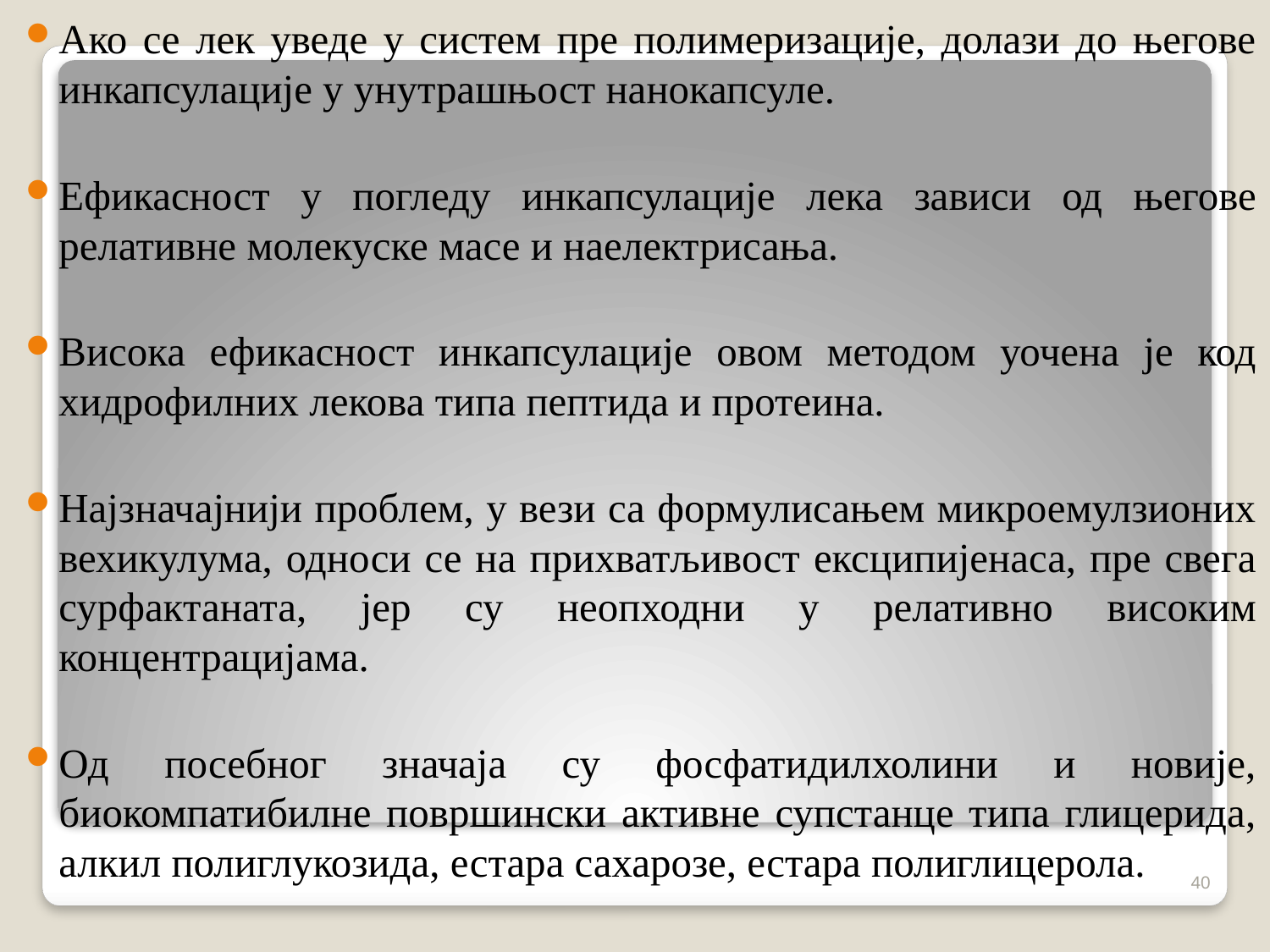

Ако се лек уведе у систем пре полимеризације, долази до његове инкапсулације у унутрашњост нанокапсуле.

Ефикасност у погледу инкапсулације лека зависи од његове релативне молекуске масе и наелектрисања.

Висока ефикасност инкапсулације овом методом уочена је код хидрофилних лекова типа пептида и протеина.

Најзначајнији проблем, у вези са формулисањем микроемулзионих вехикулума, односи се на прихватљивост ексципијенаса, пре свега сурфактаната, јер су неопходни у релативно високим концентрацијама.

Од посебног значаја су фосфатидилхолини и новије, биокомпатибилне површински активне супстанце типа глицерида, алкил полиглукозида, естара сахарозе, естара полиглицерола.

40